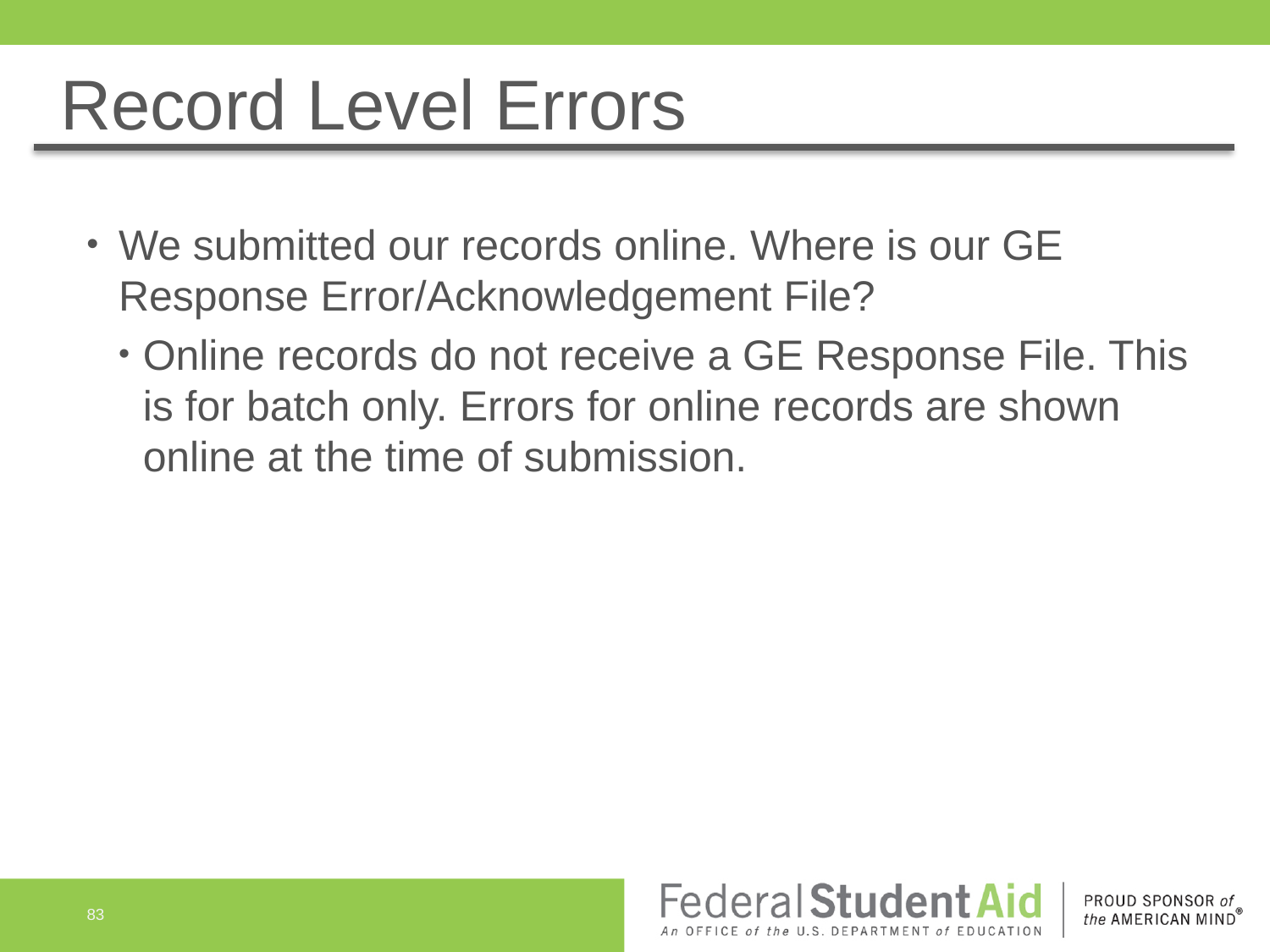

# Record Level Errors
We submitted our records online. Where is our GE Response Error/Acknowledgement File?
Online records do not receive a GE Response File. This is for batch only. Errors for online records are shown online at the time of submission.
83